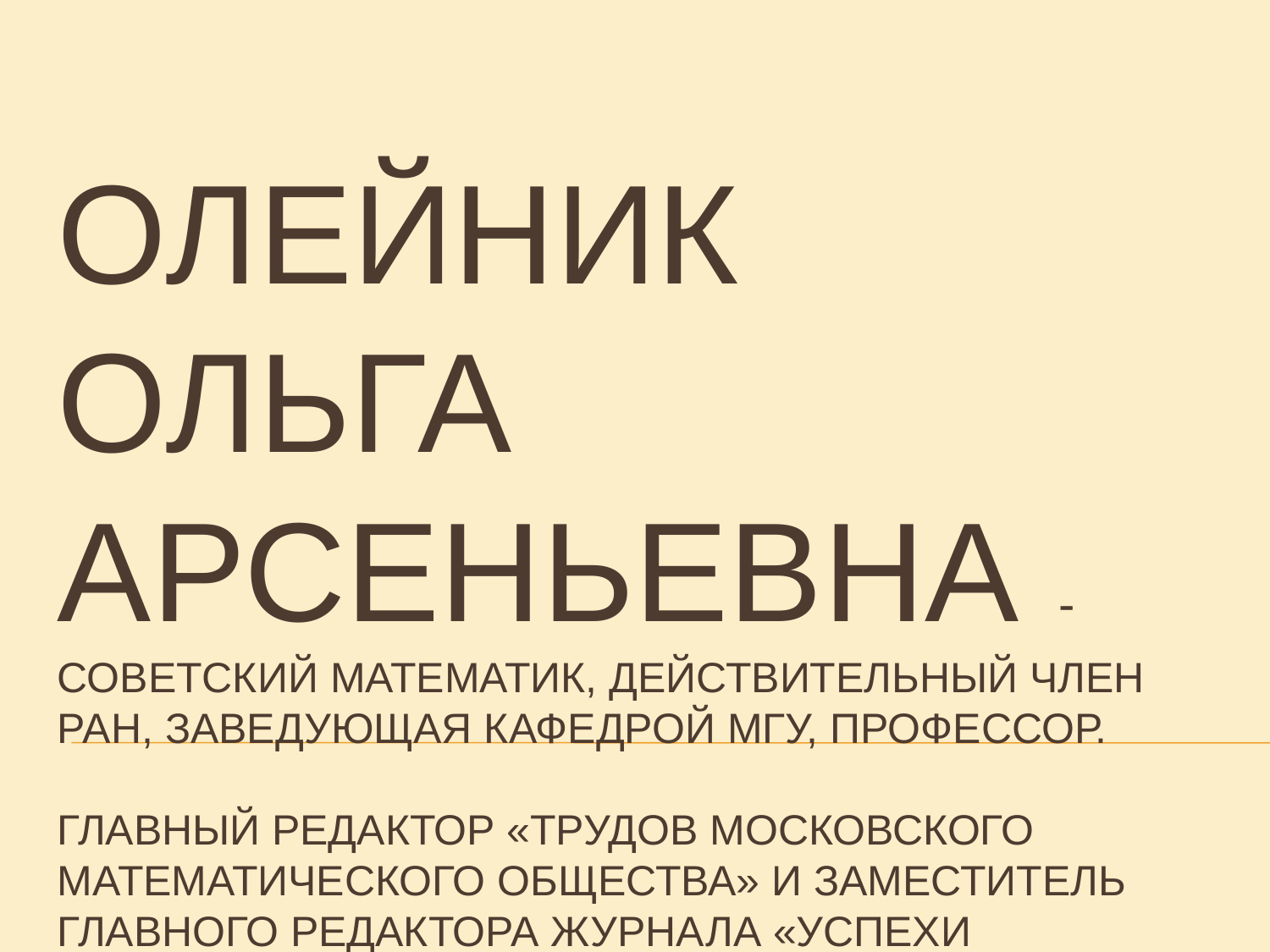

# Олейник Ольга Арсеньевна - советский математик, действительный член РАН, заведующая кафедрой МГУ, профессор. Главный редактор «Трудов Московского математического общества» и заместитель главного редактора журнала «Успехи математических наук».